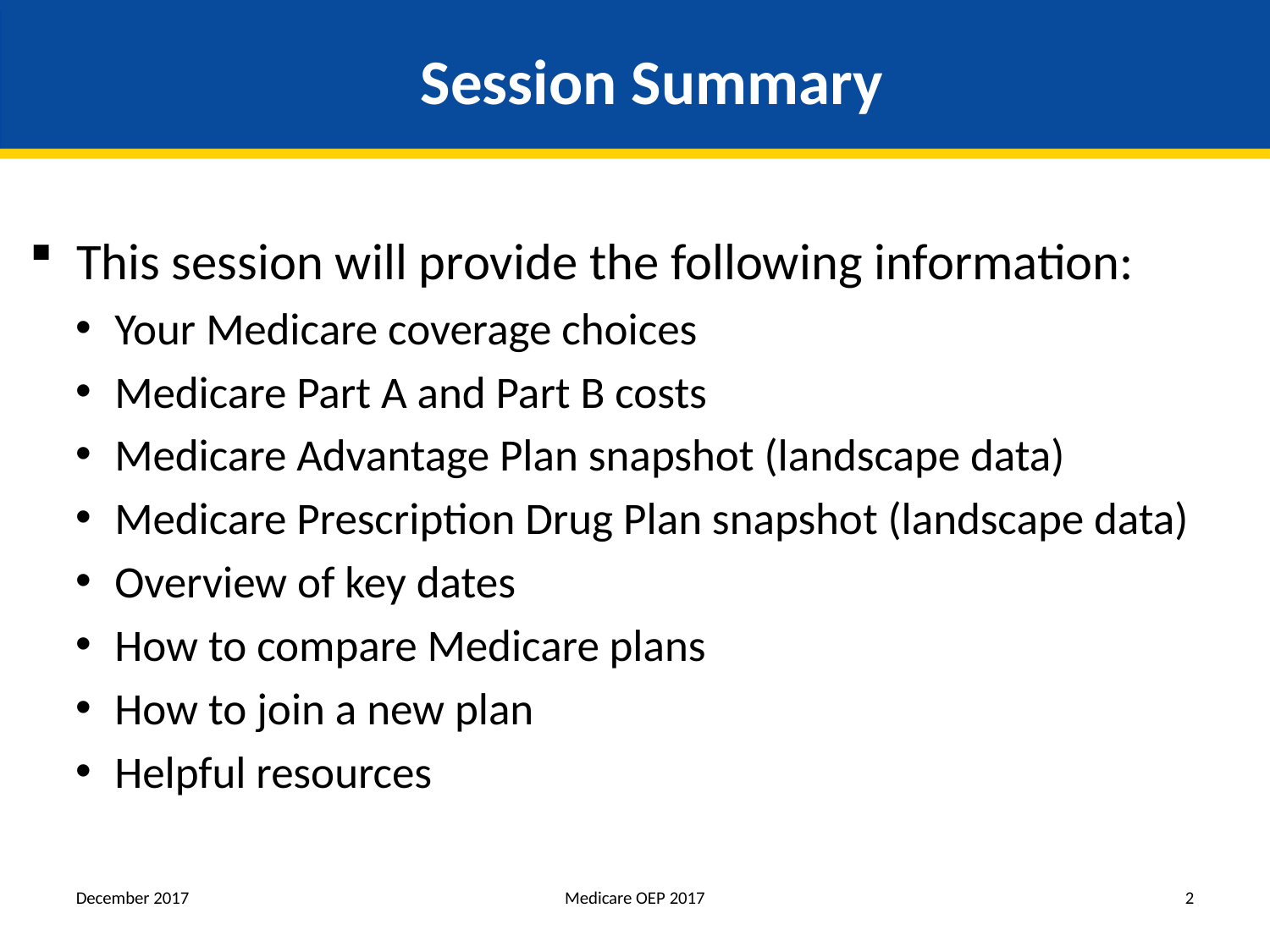

# Session Summary
This session will provide the following information:
Your Medicare coverage choices
Medicare Part A and Part B costs
Medicare Advantage Plan snapshot (landscape data)
Medicare Prescription Drug Plan snapshot (landscape data)
Overview of key dates
How to compare Medicare plans
How to join a new plan
Helpful resources

December 2017
Medicare OEP 2017
2